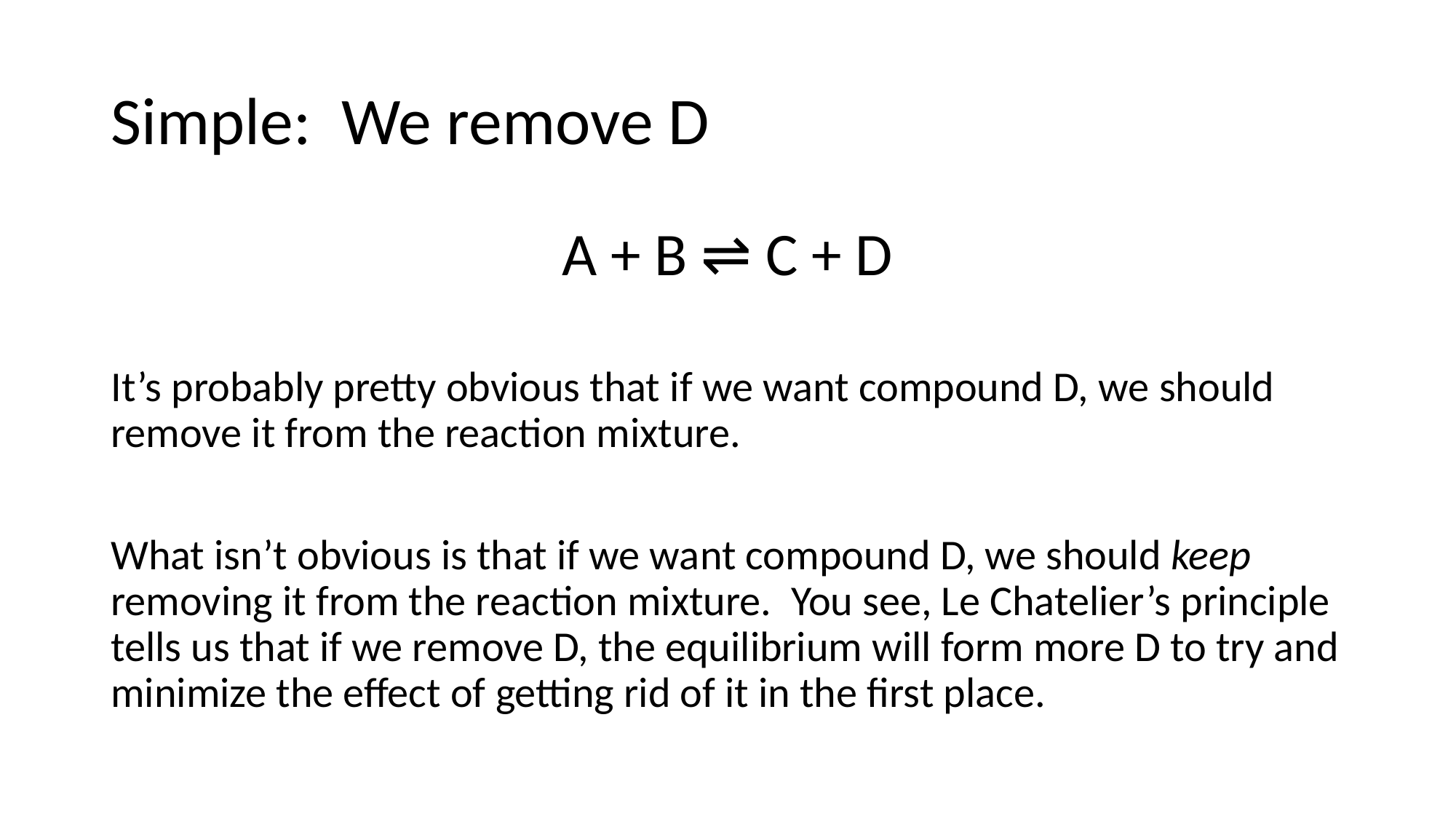

# Simple:  We remove D
A + B ⇌ C + D

It’s probably pretty obvious that if we want compound D, we should remove it from the reaction mixture.

What isn’t obvious is that if we want compound D, we should keep removing it from the reaction mixture.  You see, Le Chatelier’s principle tells us that if we remove D, the equilibrium will form more D to try and minimize the effect of getting rid of it in the first place.